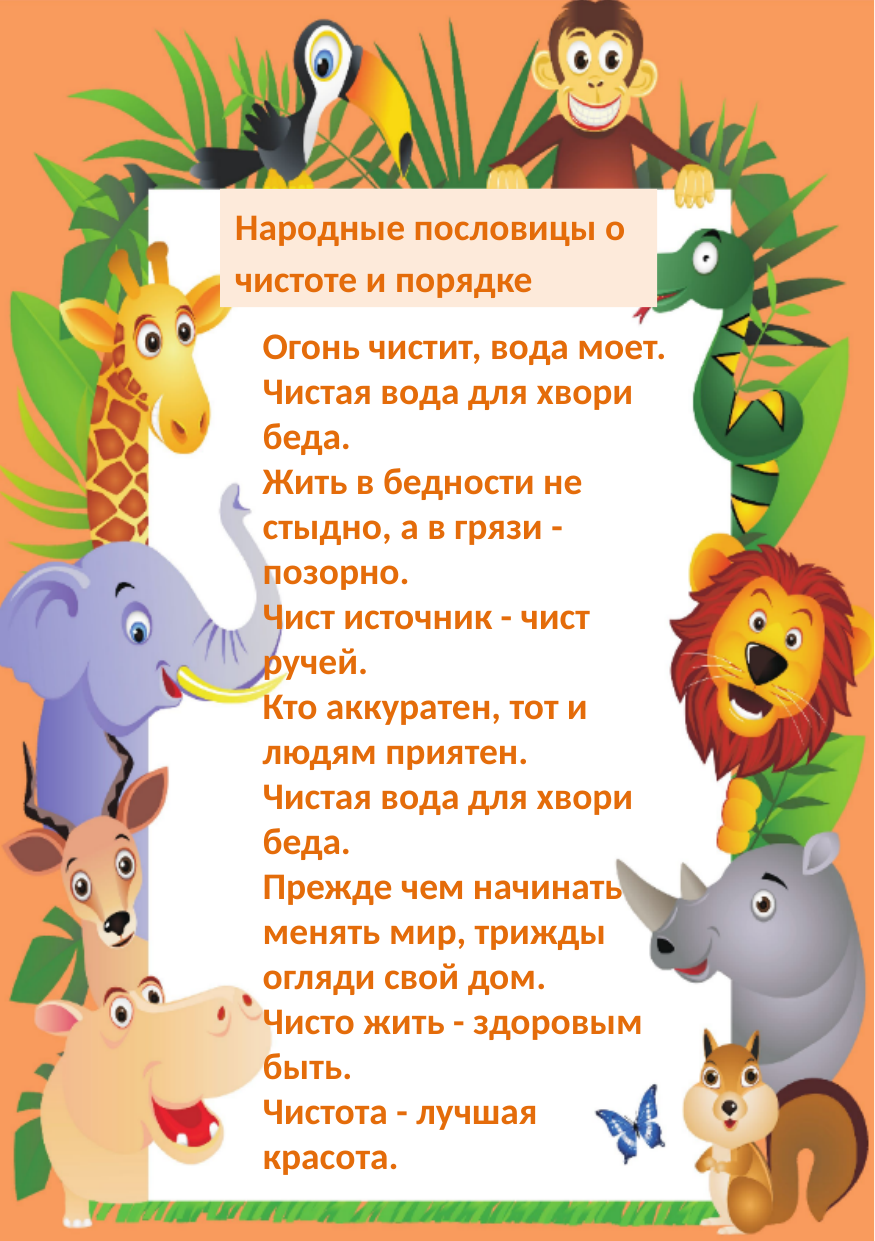

Народные пословицы о чистоте и порядке

Огонь чистит, вода моет.
Чистая вода для хвори беда.
Жить в бедности не стыдно, а в грязи - позорно. 
Чист источник - чист ручей.
Кто аккуратен, тот и людям приятен.
Чистая вода для хвори беда.
Прежде чем начинать менять мир, трижды огляди свой дом.
Чисто жить - здоровым быть.
Чистота - лучшая красота.